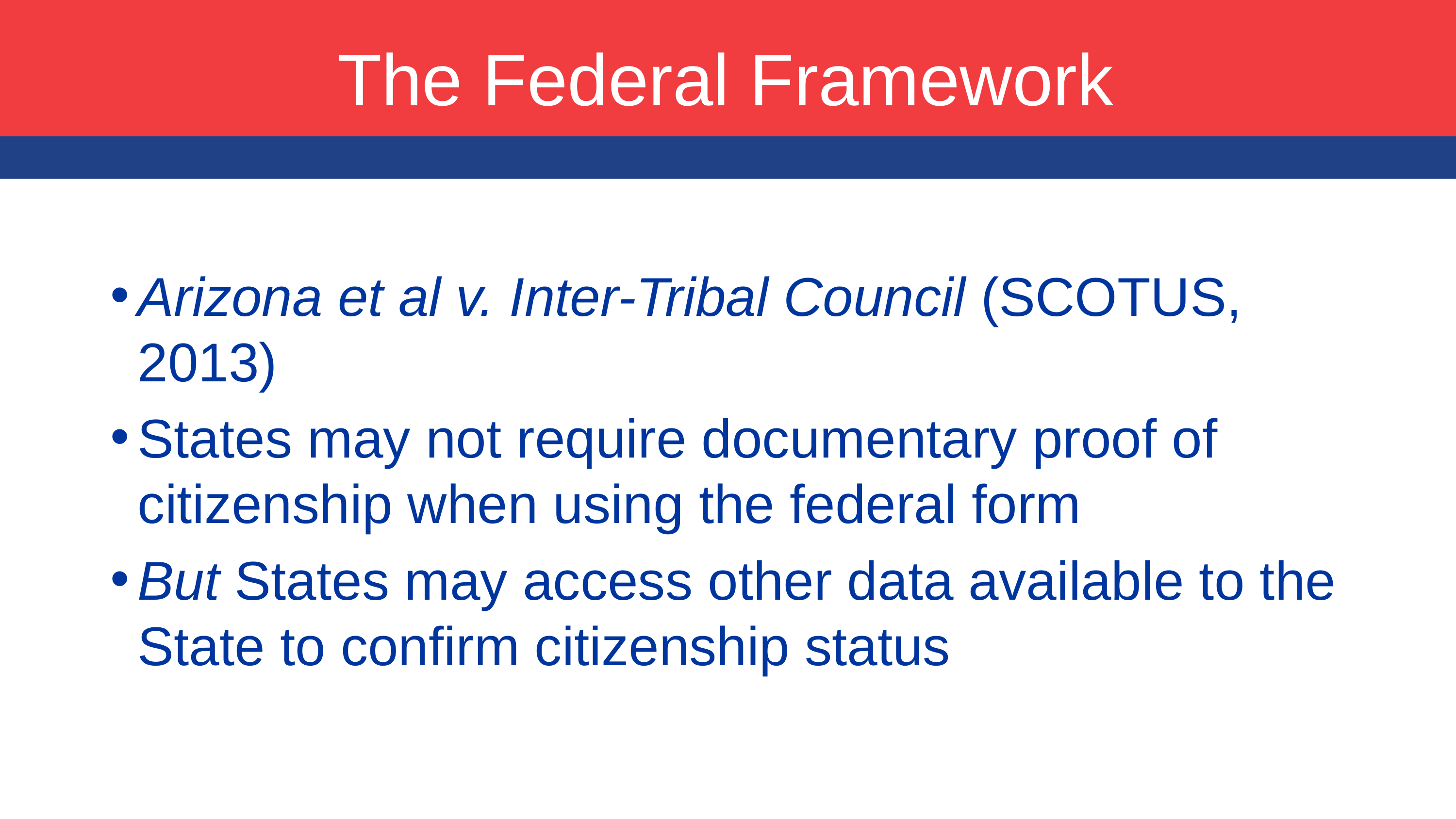

# The Federal Framework

Arizona et al v. Inter-Tribal Council (SCOTUS, 2013)
States may not require documentary proof of citizenship when using the federal form
But States may access other data available to the State to confirm citizenship status